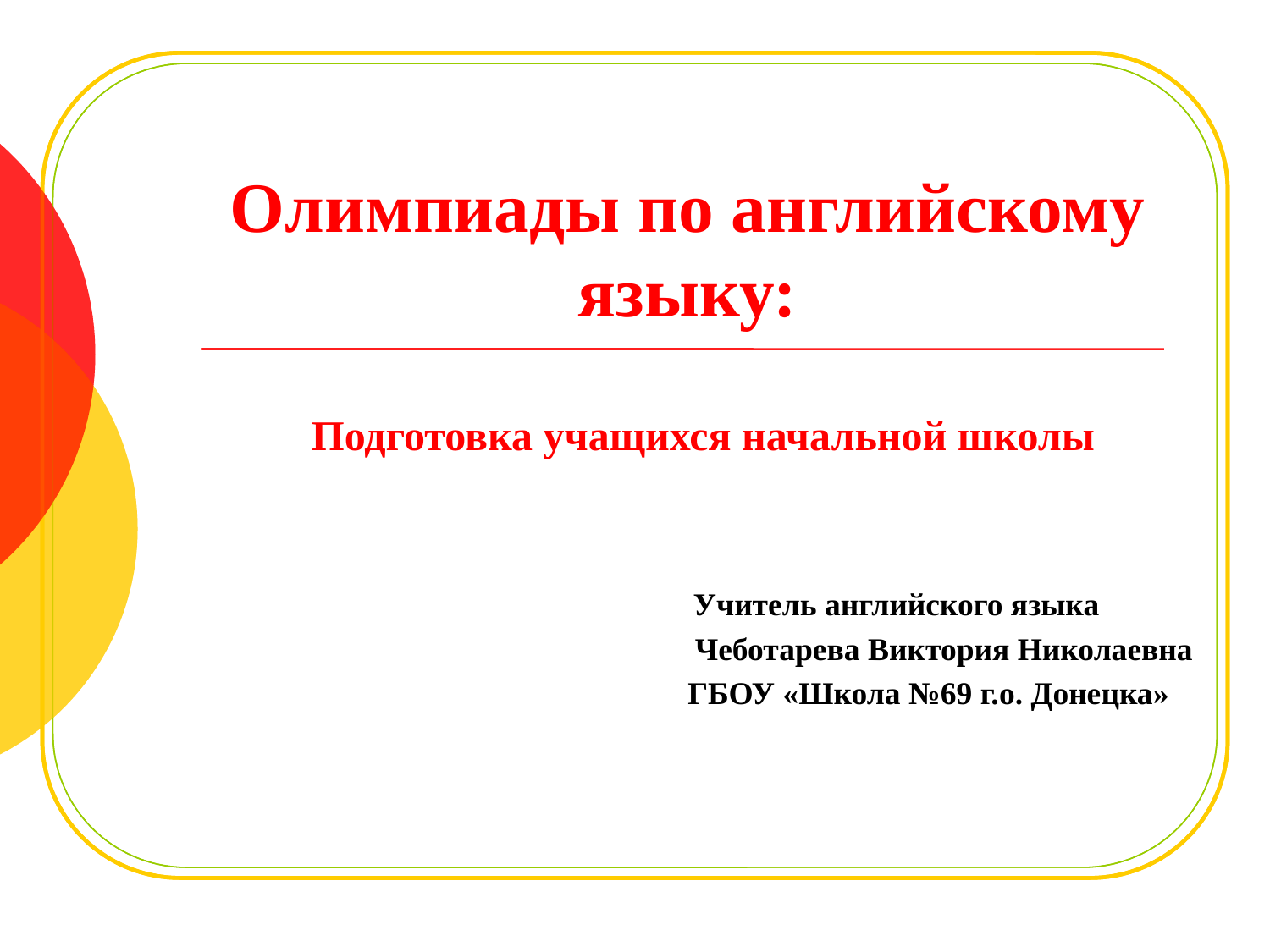

# Олимпиады по английскому языку:
Подготовка учащихся начальной школы

                                                Учитель английского языка
Чеботарева Виктория Николаевна
 ГБОУ «Школа №69 г.о. Донецка»